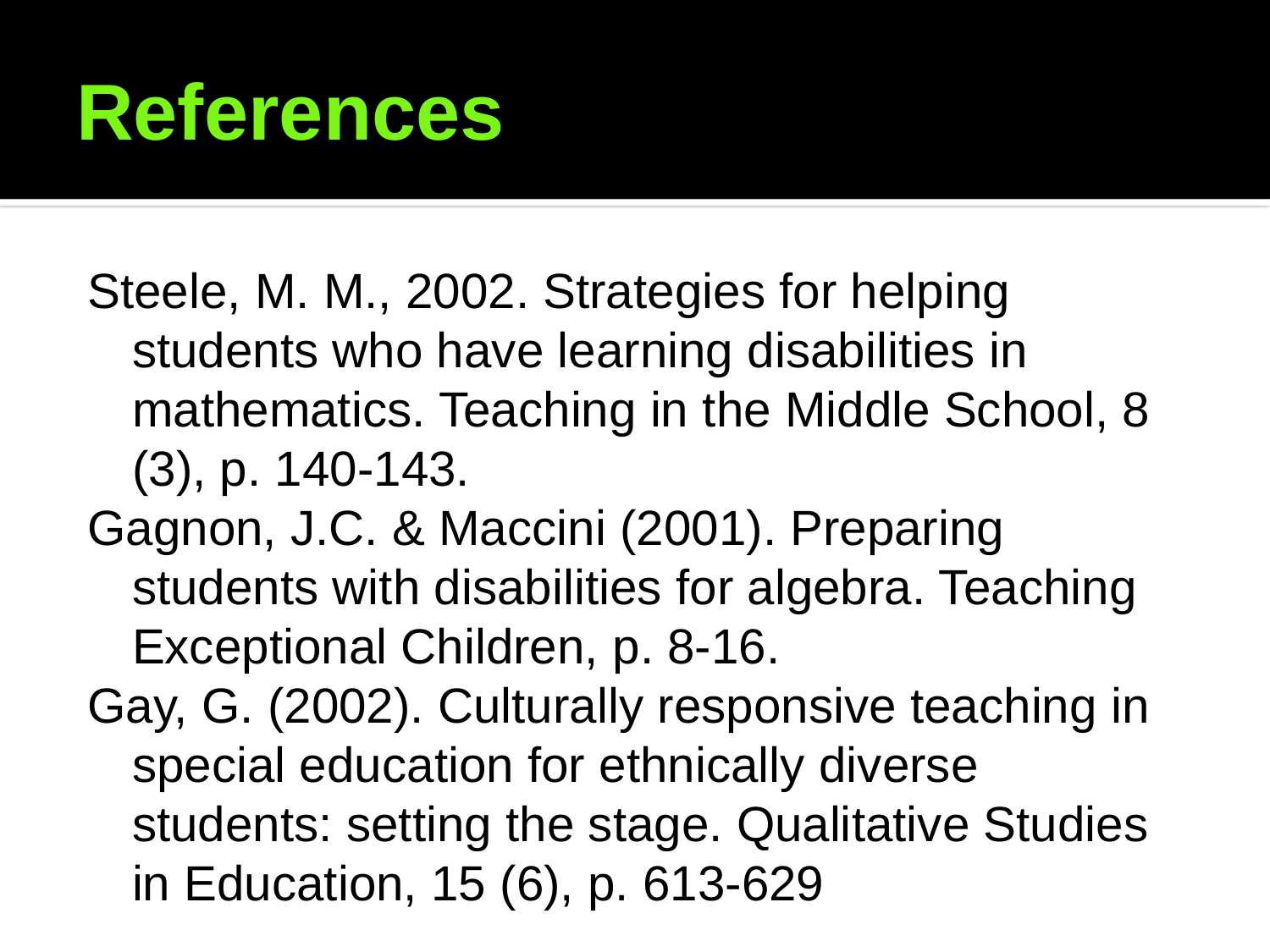

# References
Steele, M. M., 2002. Strategies for helping students who have learning disabilities in mathematics. Teaching in the Middle School, 8 (3), p. 140-143.
Gagnon, J.C. & Maccini (2001). Preparing students with disabilities for algebra. Teaching Exceptional Children, p. 8-16.
Gay, G. (2002). Culturally responsive teaching in special education for ethnically diverse students: setting the stage. Qualitative Studies in Education, 15 (6), p. 613-629